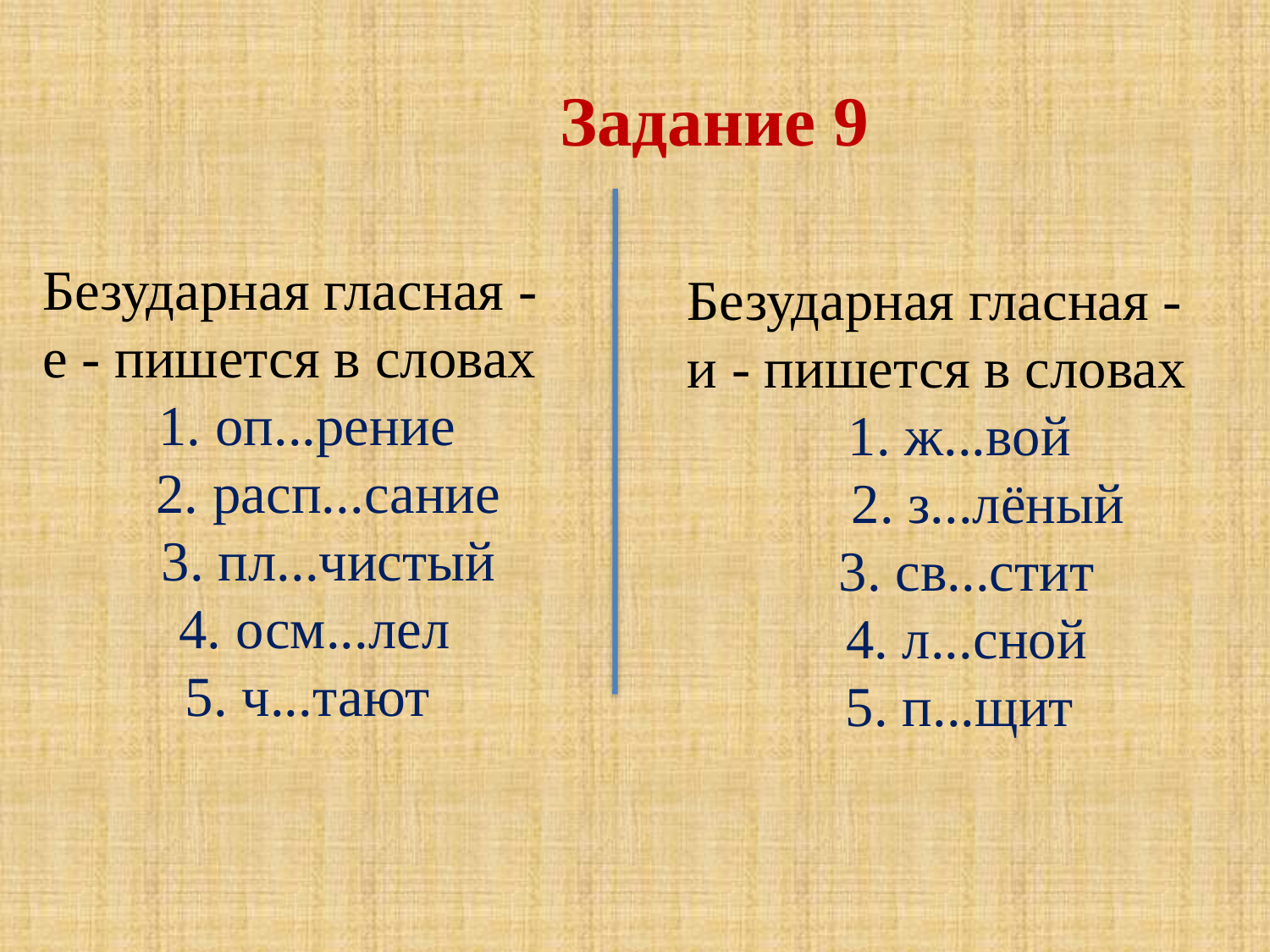

Задание 9
Безударная гласная - е - пишется в словах
           1. оп...рение
   2. расп...сание
   3. пл...чистый
 4. осм...лел
5. ч...тают

Безударная гласная - и - пишется в словах
 1. ж...вой
     2. з...лёный
  3. св...стит
  4. л...сной
 5. п...щит